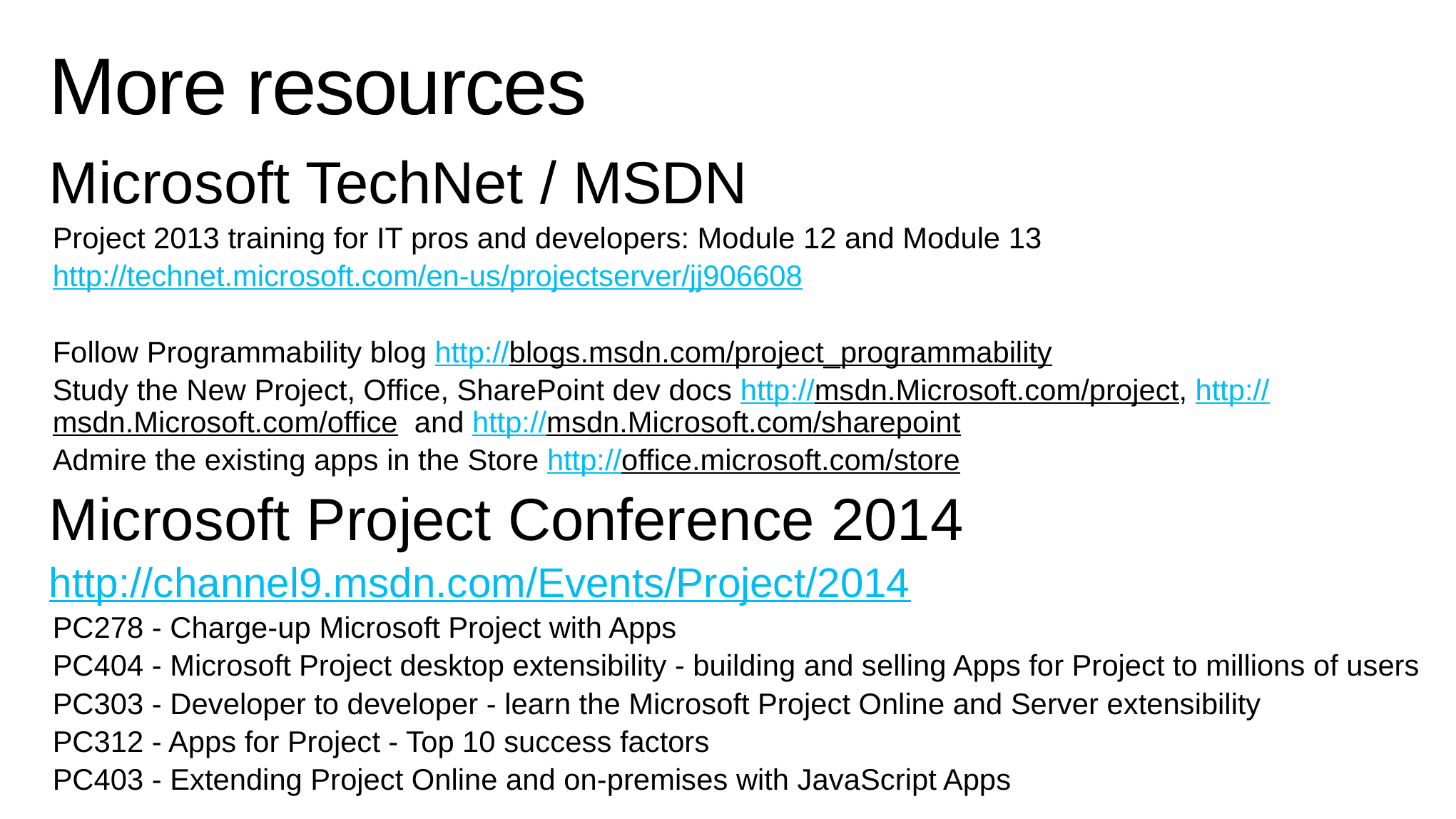

# More resources
Microsoft TechNet / MSDN
Project 2013 training for IT pros and developers: Module 12 and Module 13
http://technet.microsoft.com/en-us/projectserver/jj906608

Follow Programmability blog http://blogs.msdn.com/project_programmability
Study the New Project, Office, SharePoint dev docs http://msdn.Microsoft.com/project, http://msdn.Microsoft.com/office  and http://msdn.Microsoft.com/sharepoint
Admire the existing apps in the Store http://office.microsoft.com/store
Microsoft Project Conference 2014
http://channel9.msdn.com/Events/Project/2014
PC278 - Charge-up Microsoft Project with Apps
PC404 - Microsoft Project desktop extensibility - building and selling Apps for Project to millions of users
PC303 - Developer to developer - learn the Microsoft Project Online and Server extensibility
PC312 - Apps for Project - Top 10 success factors
PC403 - Extending Project Online and on-premises with JavaScript Apps